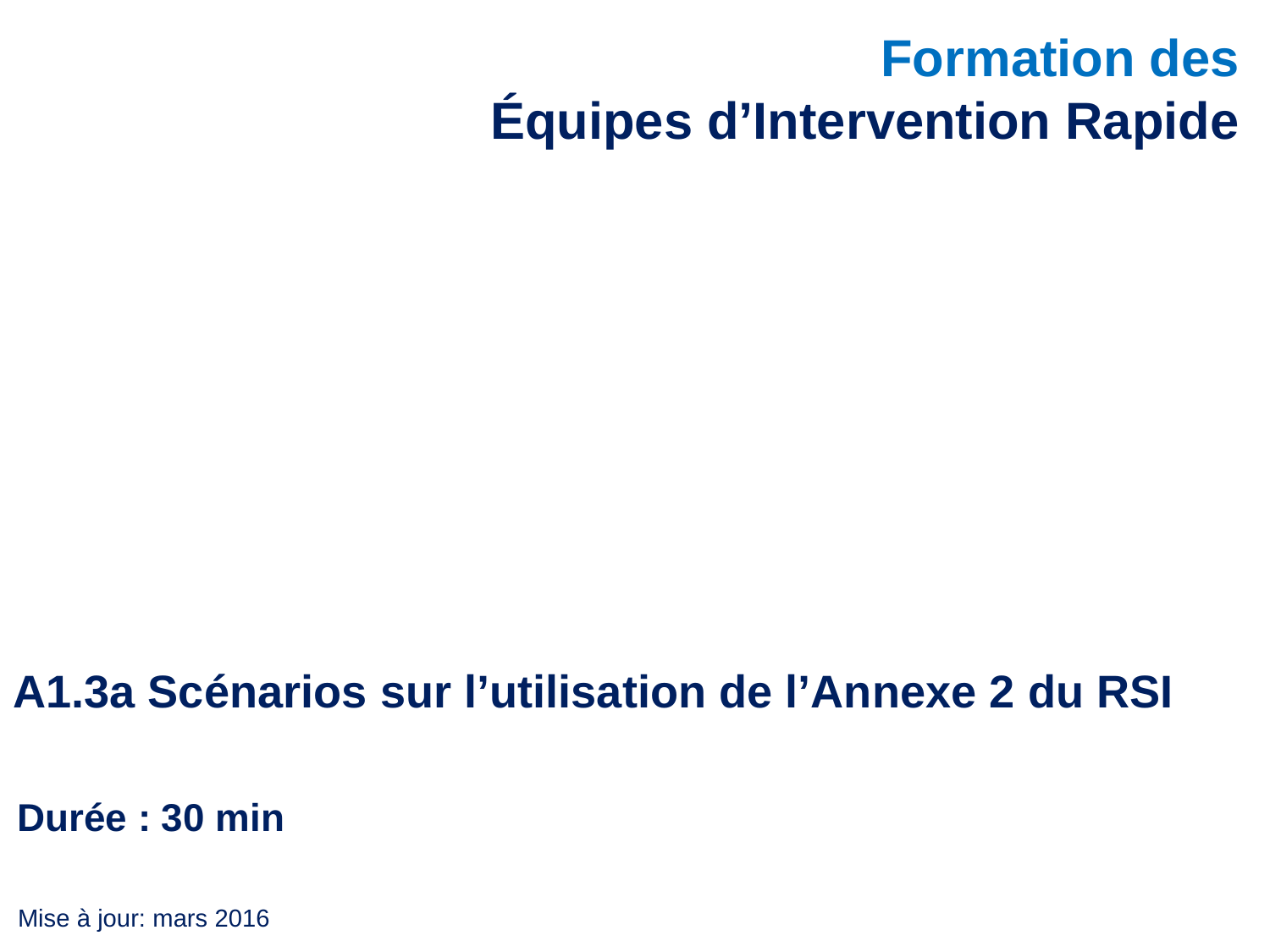

# Formation des Équipes d’Intervention Rapide
A1.3a Scénarios sur l’utilisation de l’Annexe 2 du RSI
Durée : 30 min
Mise à jour: mars 2016